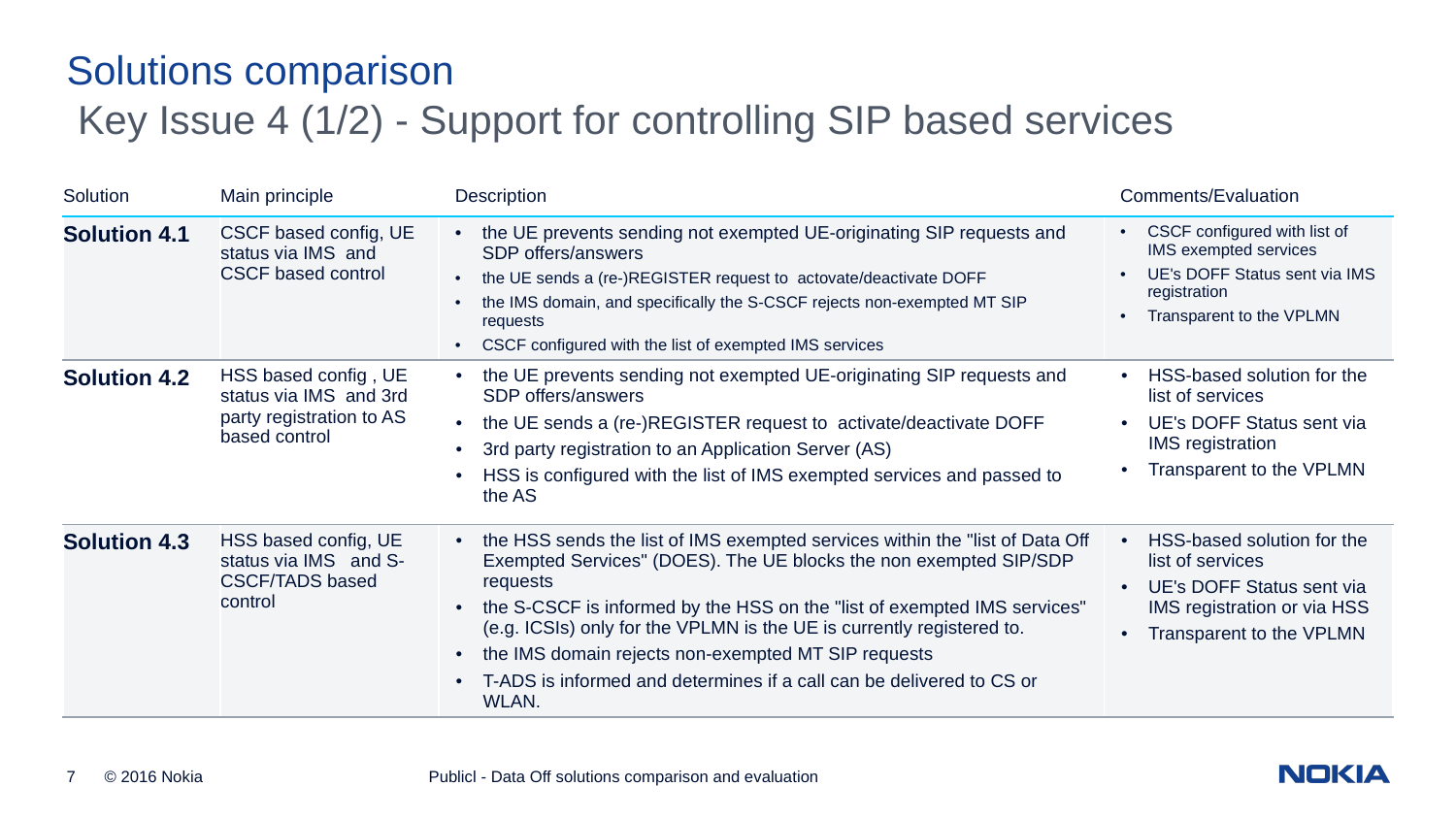

Solutions comparison
 Key Issue 4 (1/2) - Support for controlling SIP based services

| Solution | Main principle | Description | Comments/Evaluation |
| --- | --- | --- | --- |
| Solution 4.1 | CSCF based config, UE status via IMS and CSCF based control | the UE prevents sending not exempted UE-originating SIP requests and SDP offers/answers the UE sends a (re-)REGISTER request to actovate/deactivate DOFF the IMS domain, and specifically the S-CSCF rejects non-exempted MT SIP requests CSCF configured with the list of exempted IMS services | CSCF configured with list of IMS exempted services UE's DOFF Status sent via IMS registration Transparent to the VPLMN |
| Solution 4.2 | HSS based config , UE status via IMS and 3rd party registration to AS based control | the UE prevents sending not exempted UE-originating SIP requests and SDP offers/answers the UE sends a (re-)REGISTER request to activate/deactivate DOFF 3rd party registration to an Application Server (AS) HSS is configured with the list of IMS exempted services and passed to the AS | HSS-based solution for the list of services UE's DOFF Status sent via IMS registration Transparent to the VPLMN |
| Solution 4.3 | HSS based config, UE status via IMS and S-CSCF/TADS based control | the HSS sends the list of IMS exempted services within the "list of Data Off Exempted Services" (DOES). The UE blocks the non exempted SIP/SDP requests the S-CSCF is informed by the HSS on the "list of exempted IMS services" (e.g. ICSIs) only for the VPLMN is the UE is currently registered to. the IMS domain rejects non-exempted MT SIP requests T-ADS is informed and determines if a call can be delivered to CS or WLAN. | HSS-based solution for the list of services UE's DOFF Status sent via IMS registration or via HSS Transparent to the VPLMN |
Publicl - Data Off solutions comparison and evaluation